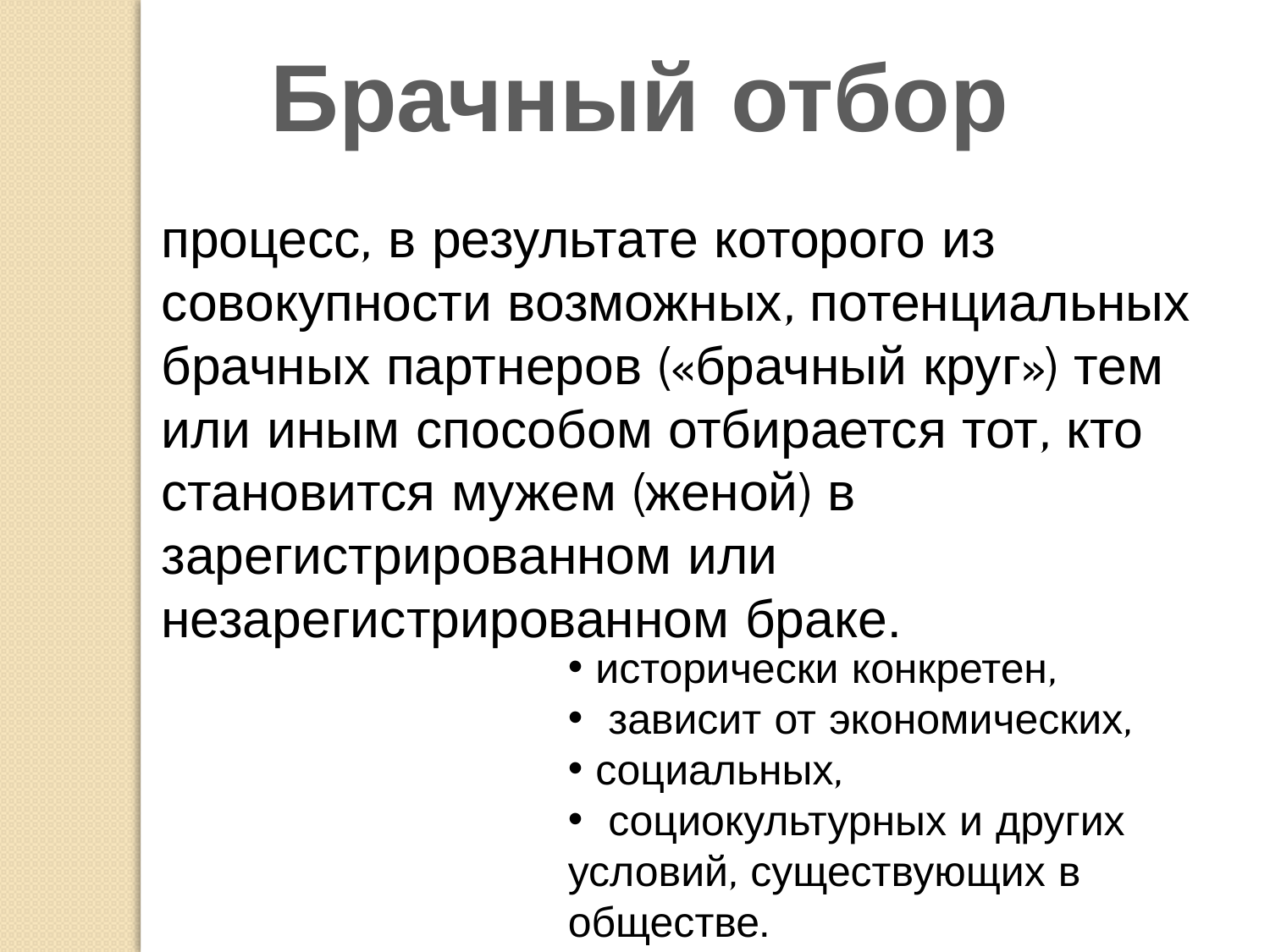

Брачный отбор
процесс, в результате которого из совокупности возможных, потенциальных брачных партнеров («брачный круг») тем или иным способом отбирается тот, кто становится мужем (женой) в зарегистрированном или незарегистрированном браке.
 исторически конкретен,
  зависит от экономических,
 социальных,
  социокультурных и других условий, существующих в обществе.